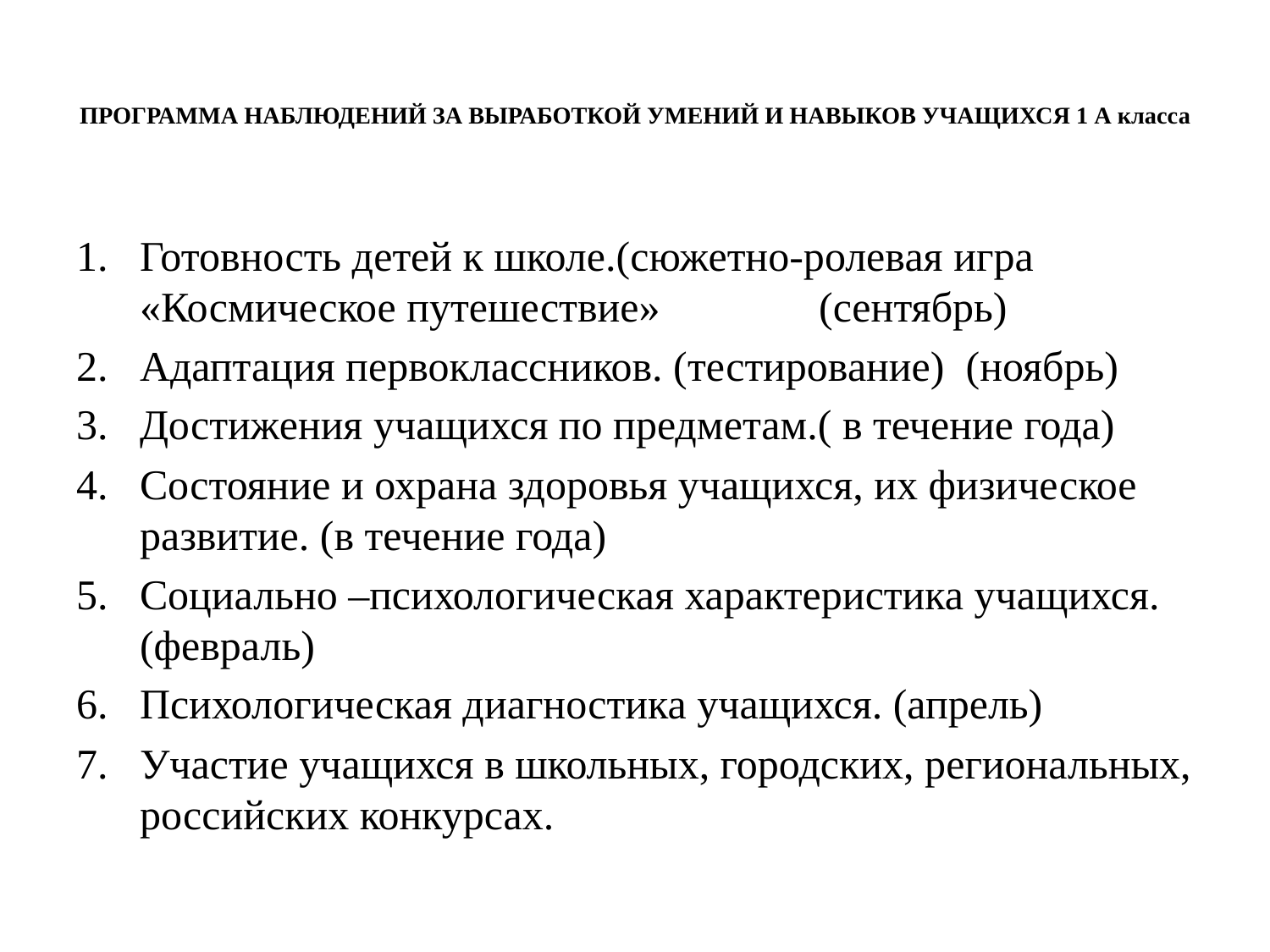

# ПРОГРАММА НАБЛЮДЕНИЙ ЗА ВЫРАБОТКОЙ УМЕНИЙ И НАВЫКОВ УЧАЩИХСЯ 1 А класса
Готовность детей к школе.(сюжетно-ролевая игра «Космическое путешествие»               (сентябрь)
Адаптация первоклассников. (тестирование)  (ноябрь)
Достижения учащихся по предметам.( в течение года)
Состояние и охрана здоровья учащихся, их физическое развитие. (в течение года)
Социально –психологическая характеристика учащихся.(февраль)
Психологическая диагностика учащихся. (апрель)
Участие учащихся в школьных, городских, региональных, российских конкурсах.